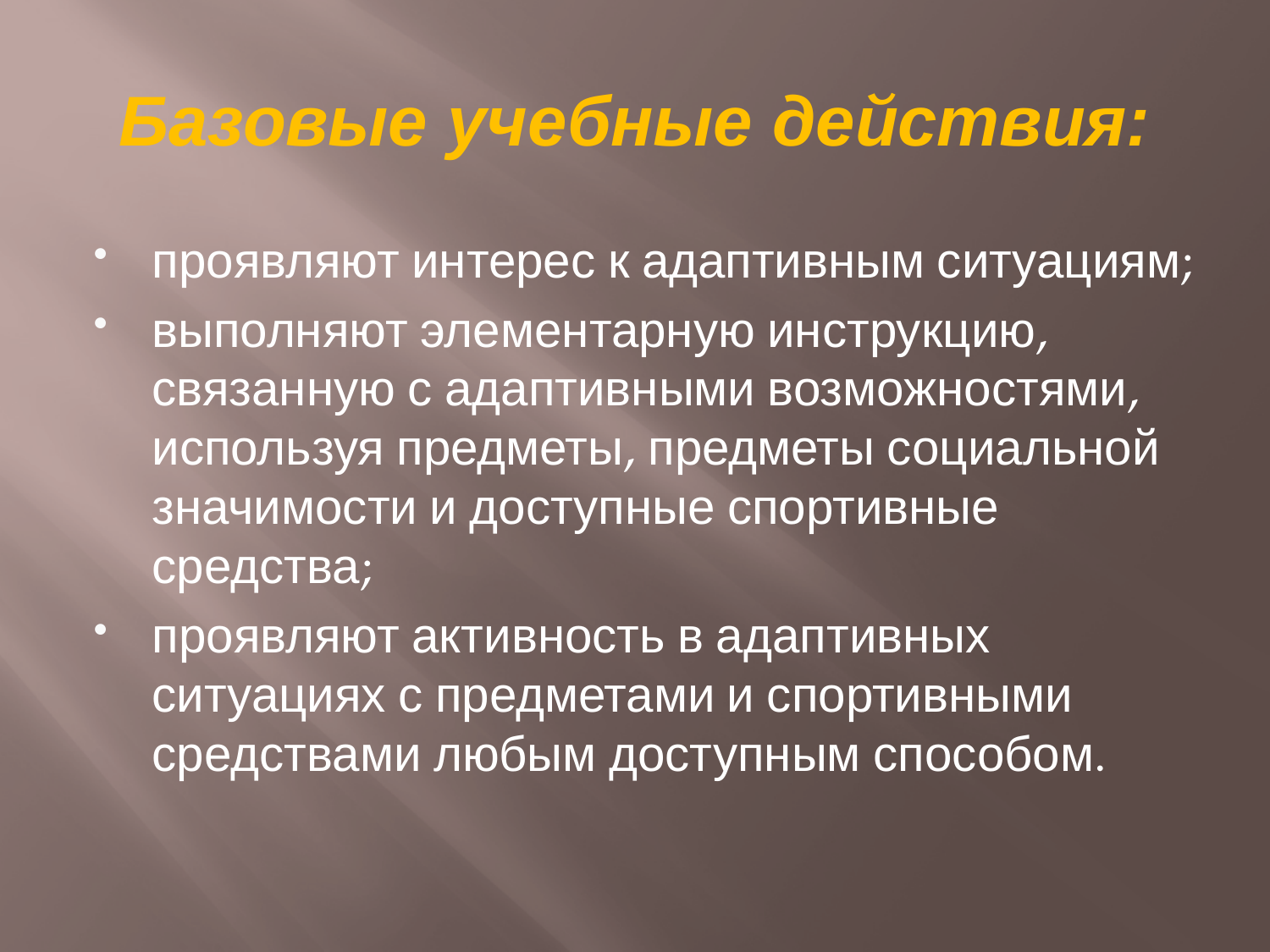

# Базовые учебные действия:
проявляют интерес к адаптивным ситуациям;
выполняют элементарную инструкцию, связанную с адаптивными возможностями, используя предметы, предметы социальной значимости и доступные спортивные средства;
проявляют активность в адаптивных ситуациях с предметами и спортивными средствами любым доступным способом.